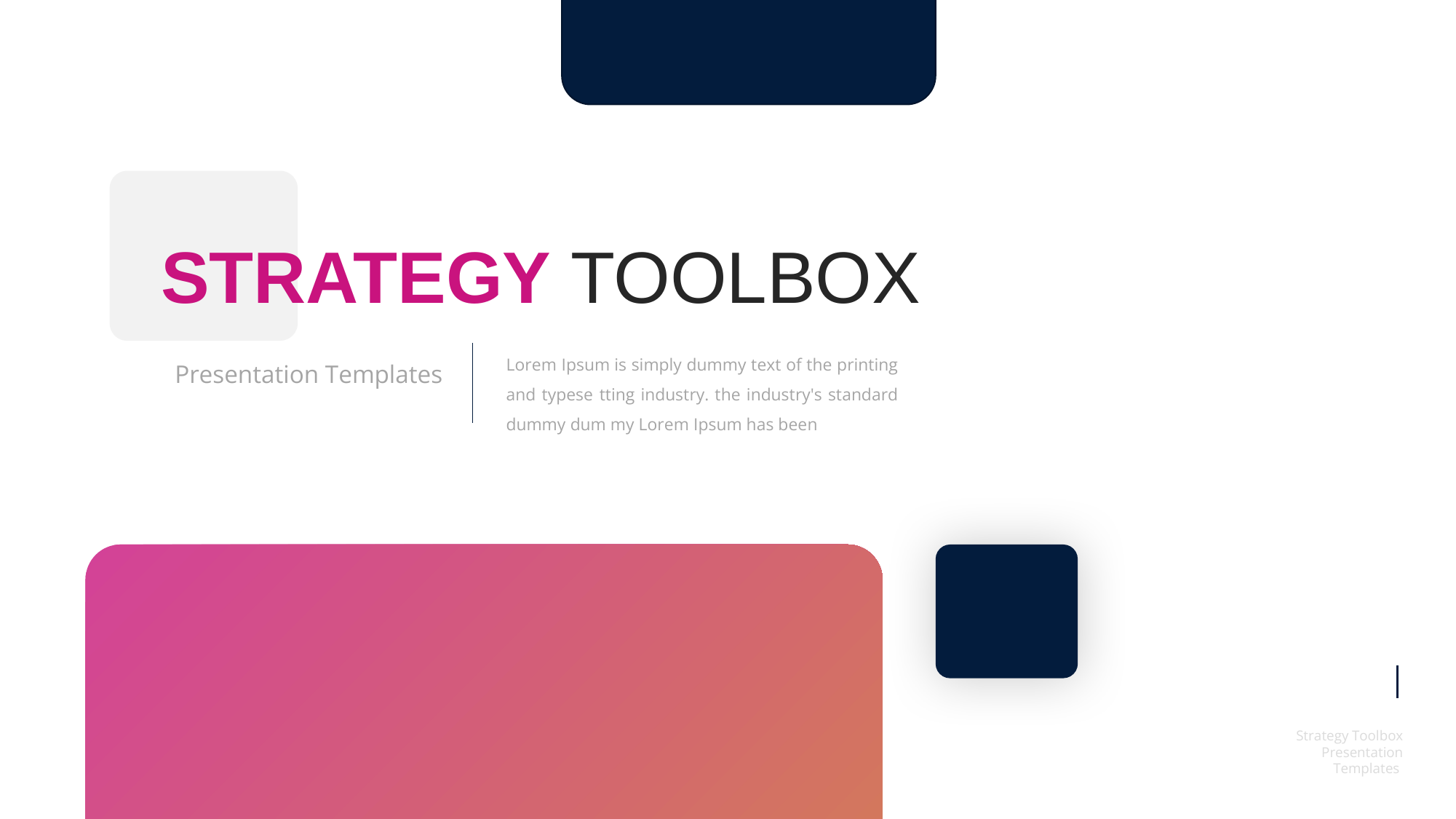

STRATEGY TOOLBOX
Lorem Ipsum is simply dummy text of the printing and typese tting industry. the industry's standard dummy dum my Lorem Ipsum has been
Presentation Templates

Strategy Toolbox Presentation Templates